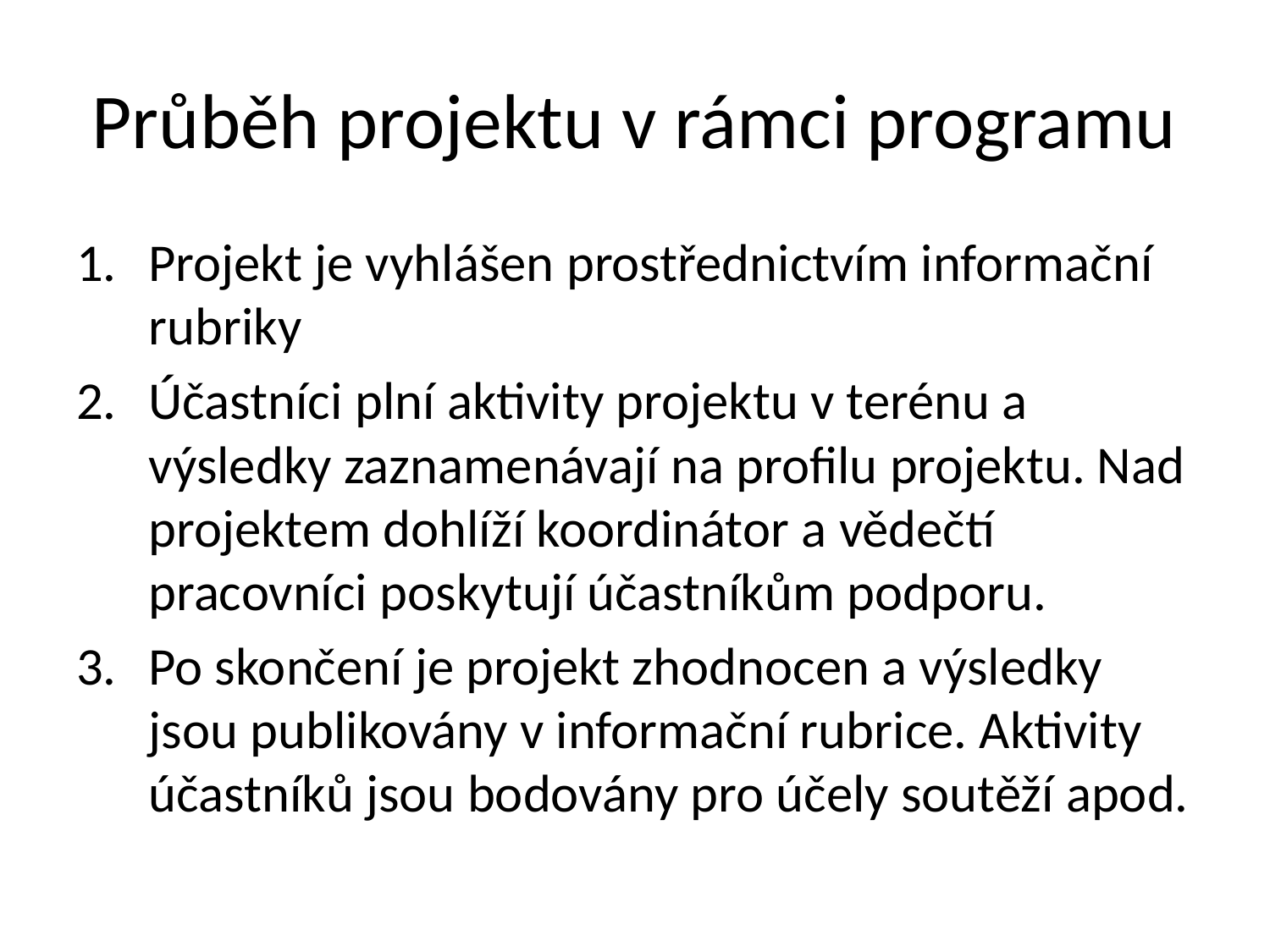

# Průběh projektu v rámci programu
Projekt je vyhlášen prostřednictvím informační rubriky
Účastníci plní aktivity projektu v terénu a výsledky zaznamenávají na profilu projektu. Nad projektem dohlíží koordinátor a vědečtí pracovníci poskytují účastníkům podporu.
Po skončení je projekt zhodnocen a výsledky jsou publikovány v informační rubrice. Aktivity účastníků jsou bodovány pro účely soutěží apod.